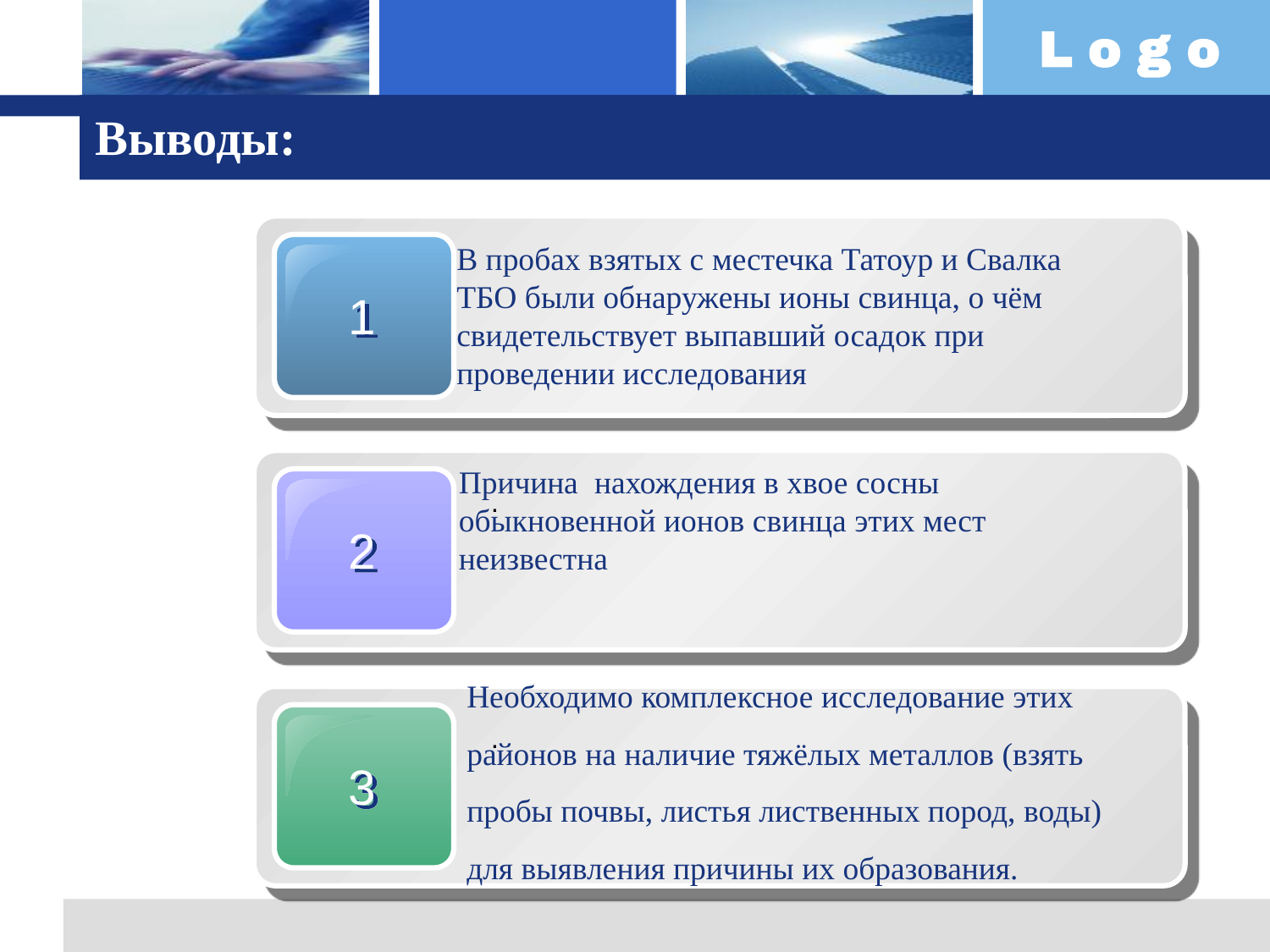

# Выводы:

1

2
.

3
.
В пробах взятых с местечка Татоур и Свалка ТБО были обнаружены ионы свинца, о чём свидетельствует выпавший осадок при проведении исследования
Причина  нахождения в хвое сосны обыкновенной ионов свинца этих мест неизвестна
Необходимо комплексное исследование этих районов на наличие тяжёлых металлов (взять пробы почвы, листья лиственных пород, воды) для выявления причины их образования.